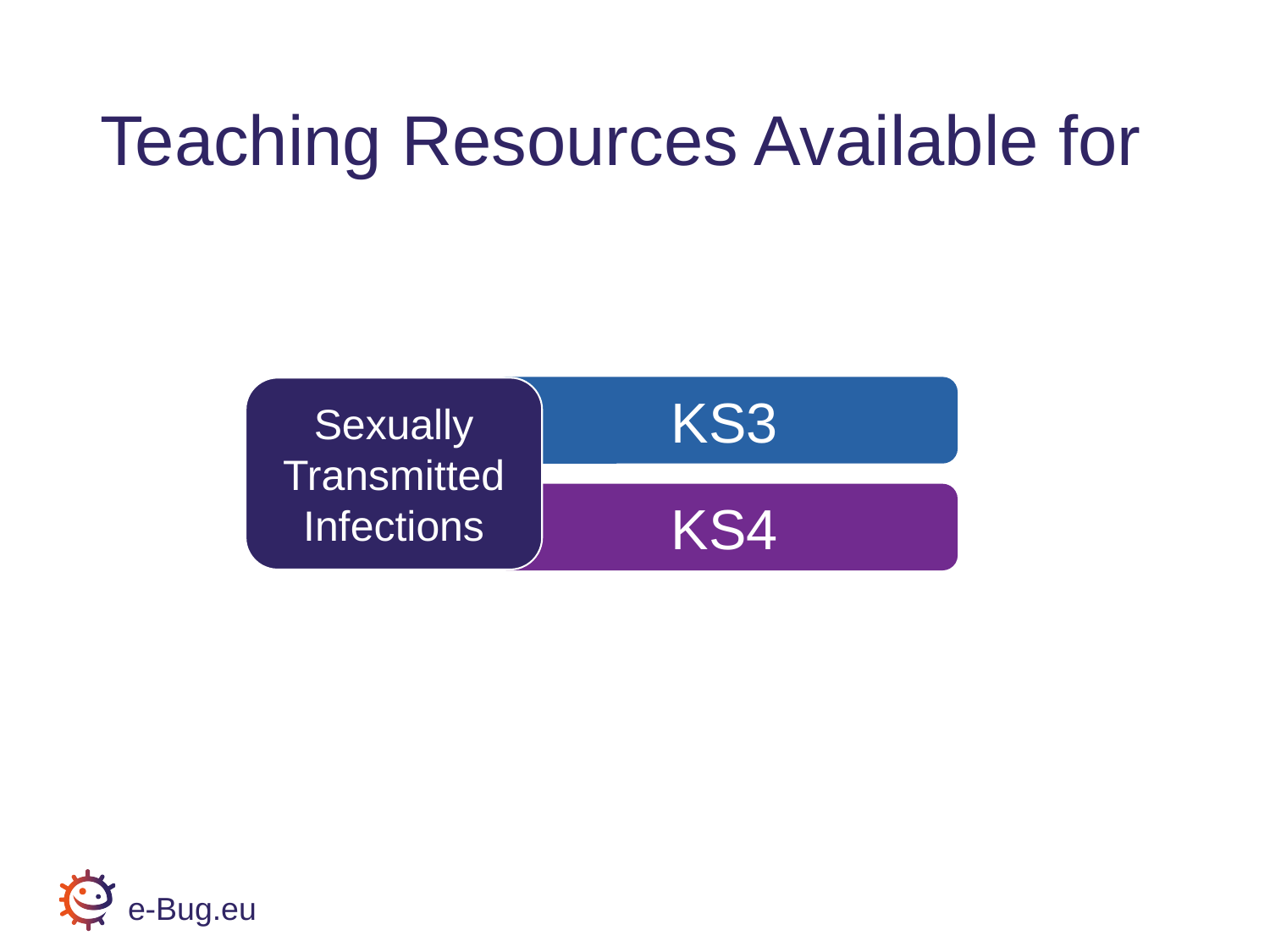

# Teaching Resources Available for
Sexually Transmitted Infections
KS3
KS4
e-Bug.eu